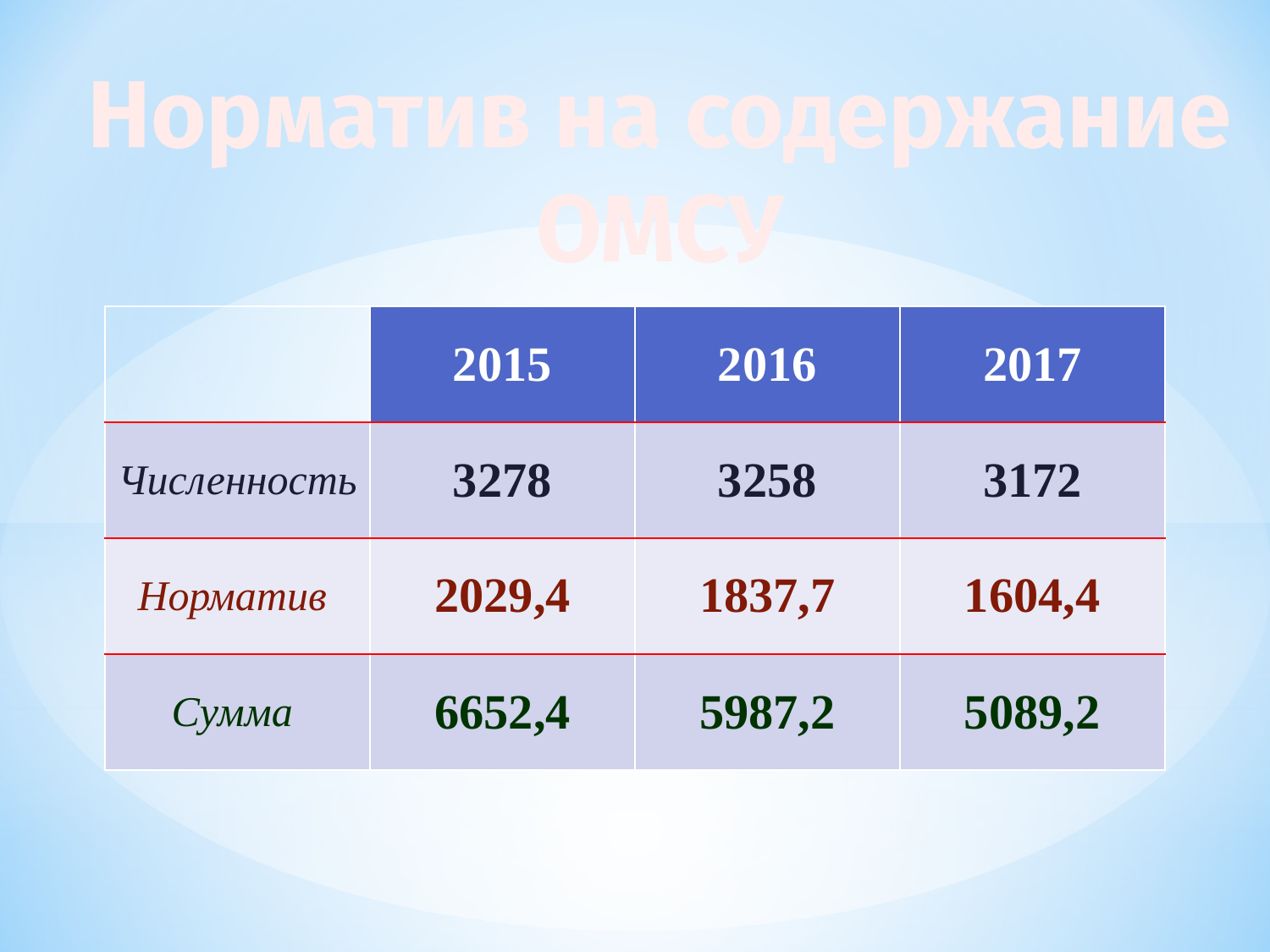

Норматив на содержание
ОМСУ
|  | 2015 | 2016 | 2017 |
| --- | --- | --- | --- |
| Численность | 3278 | 3258 | 3172 |
| Норматив | 2029,4 | 1837,7 | 1604,4 |
| Сумма | 6652,4 | 5987,2 | 5089,2 |